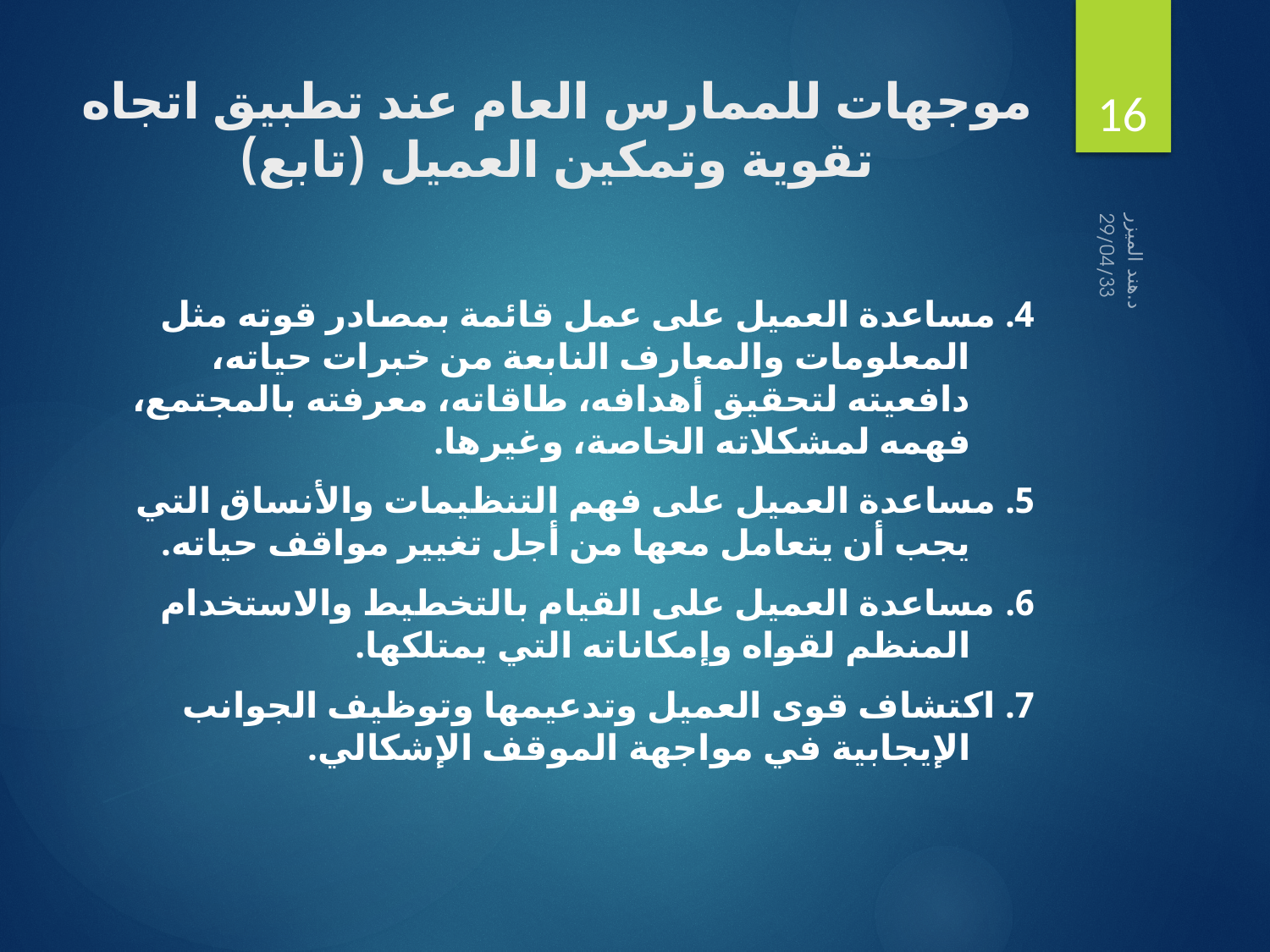

16
# موجهات للممارس العام عند تطبيق اتجاه تقوية وتمكين العميل (تابع)
29/04/33
4. مساعدة العميل على عمل قائمة بمصادر قوته مثل المعلومات والمعارف النابعة من خبرات حياته، دافعيته لتحقيق أهدافه، طاقاته، معرفته بالمجتمع، فهمه لمشكلاته الخاصة، وغيرها.
5. مساعدة العميل على فهم التنظيمات والأنساق التي يجب أن يتعامل معها من أجل تغيير مواقف حياته.
6. مساعدة العميل على القيام بالتخطيط والاستخدام المنظم لقواه وإمكاناته التي يمتلكها.
7. اكتشاف قوى العميل وتدعيمها وتوظيف الجوانب الإيجابية في مواجهة الموقف الإشكالي.
د.هند الميزر